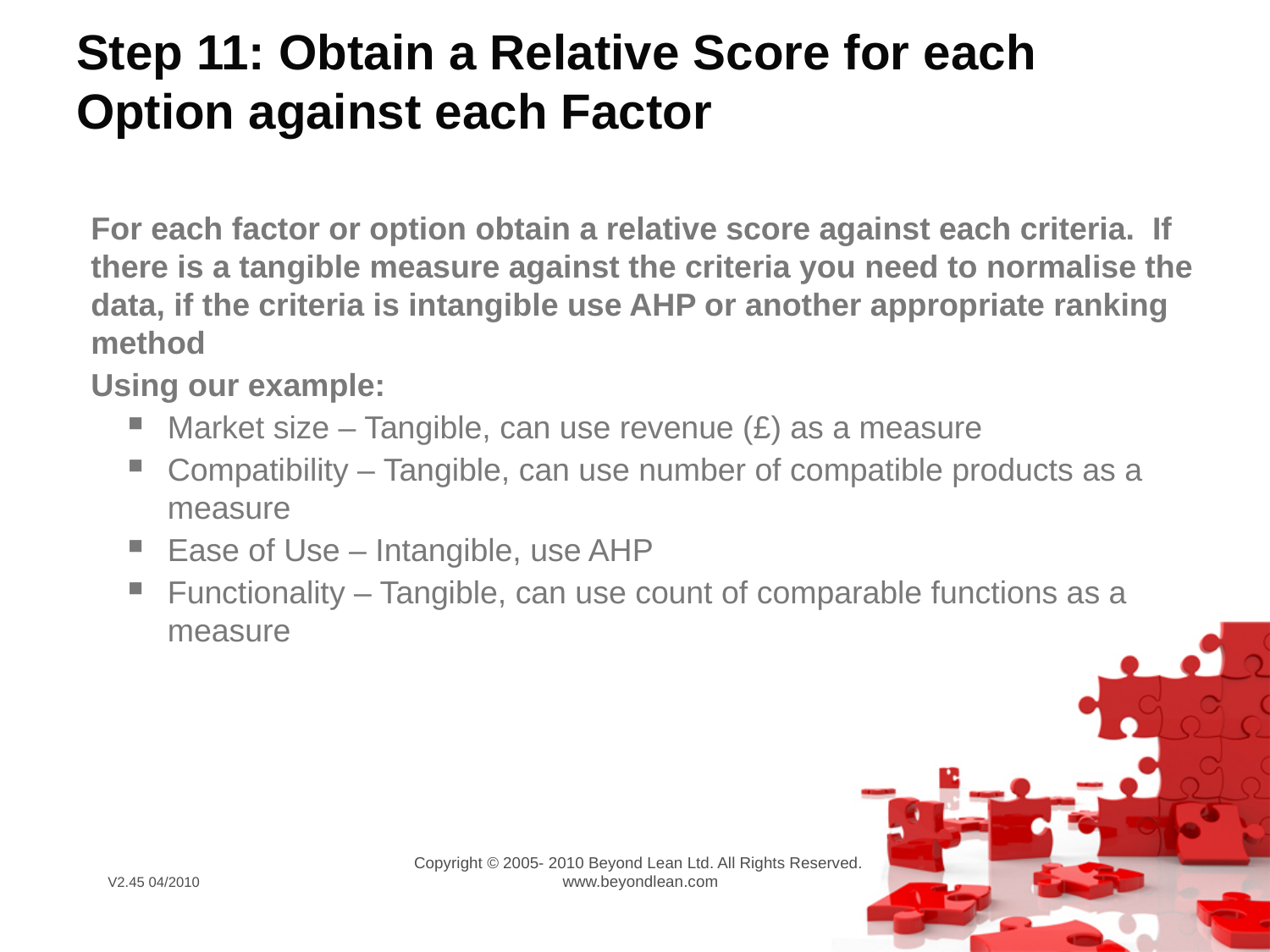

# Step 11: Obtain a Relative Score for each Option against each Factor
For each factor or option obtain a relative score against each criteria.  If there is a tangible measure against the criteria you need to normalise the data, if the criteria is intangible use AHP or another appropriate ranking method
Using our example:
Market size – Tangible, can use revenue (£) as a measure
Compatibility – Tangible, can use number of compatible products as a measure
Ease of Use – Intangible, use AHP
Functionality – Tangible, can use count of comparable functions as a measure